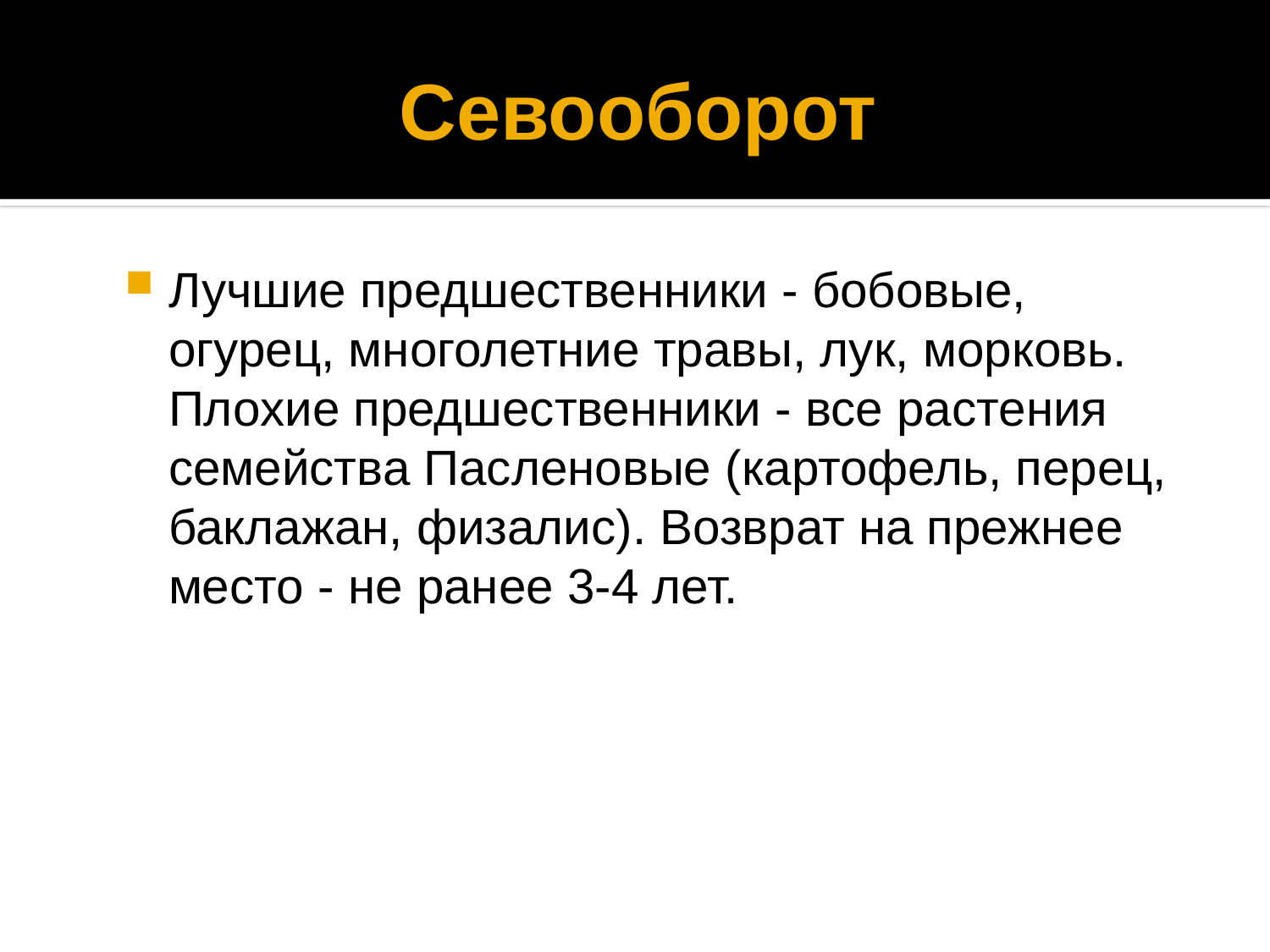

# Севооборот
Лучшие предшественники - бобовые, огурец, многолетние травы, лук, морковь. Плохие предшественники - все растения семейства Пасленовые (картофель, перец, баклажан, физалис). Возврат на прежнее место - не ранее 3-4 лет.